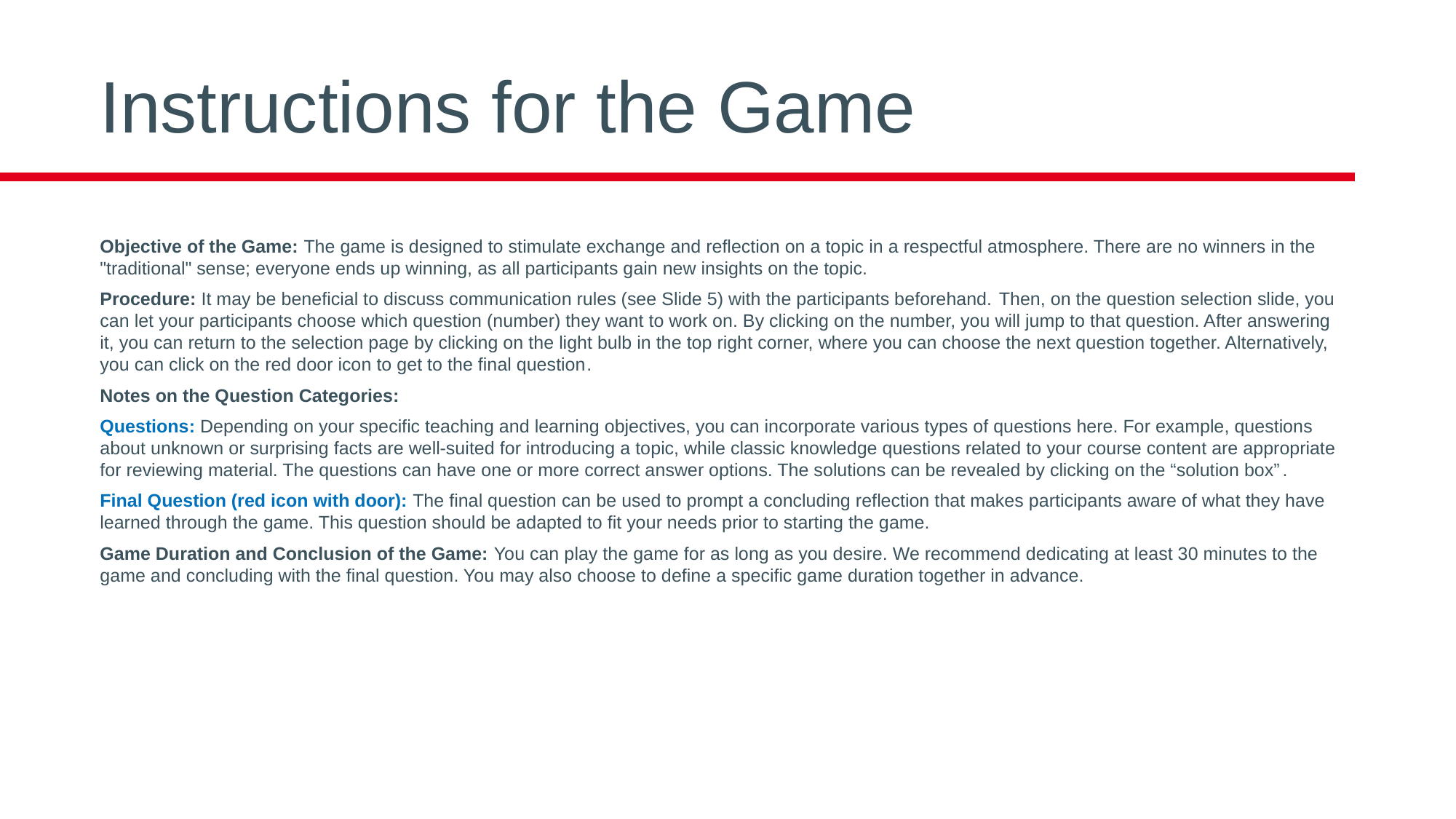

# Instructions for the Game
Objective of the Game: The game is designed to stimulate exchange and reflection on a topic in a respectful atmosphere. There are no winners in the "traditional" sense; everyone ends up winning, as all participants gain new insights on the topic.
Procedure: It may be beneficial to discuss communication rules (see Slide 5) with the participants beforehand. Then, on the question selection slide, you can let your participants choose which question (number) they want to work on. By clicking on the number, you will jump to that question. After answering it, you can return to the selection page by clicking on the light bulb in the top right corner, where you can choose the next question together. Alternatively, you can click on the red door icon to get to the final question.
Notes on the Question Categories:
Questions: Depending on your specific teaching and learning objectives, you can incorporate various types of questions here. For example, questions about unknown or surprising facts are well-suited for introducing a topic, while classic knowledge questions related to your course content are appropriate for reviewing material. The questions can have one or more correct answer options. The solutions can be revealed by clicking on the “solution box”.
Final Question (red icon with door): The final question can be used to prompt a concluding reflection that makes participants aware of what they have learned through the game. This question should be adapted to fit your needs prior to starting the game.
Game Duration and Conclusion of the Game: You can play the game for as long as you desire. We recommend dedicating at least 30 minutes to the game and concluding with the final question. You may also choose to define a specific game duration together in advance.